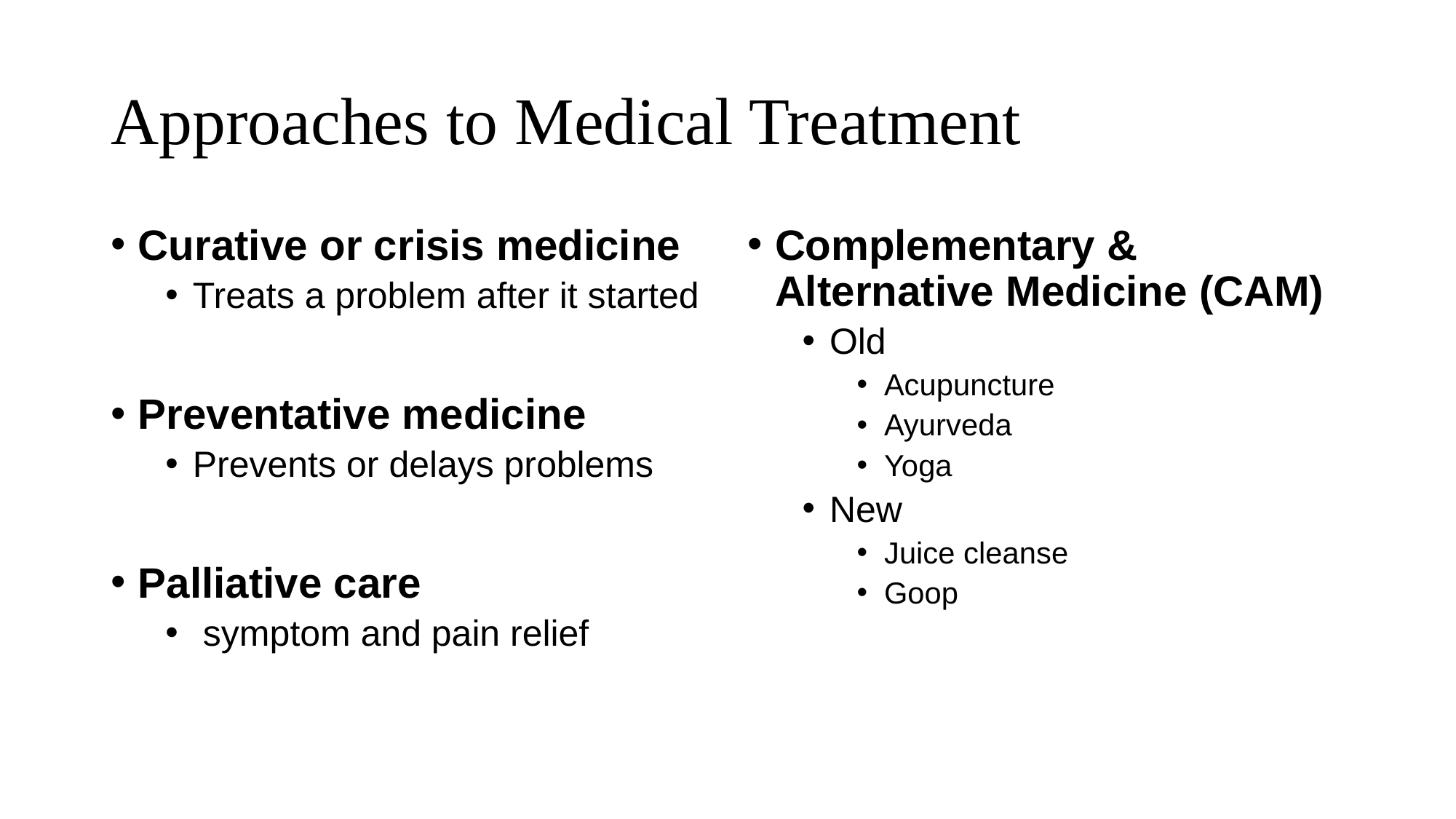

# Approaches to Medical Treatment
Curative or crisis medicine
Treats a problem after it started

Preventative medicine
Prevents or delays problems

Palliative care
 symptom and pain relief
Complementary & Alternative Medicine (CAM)
Old
Acupuncture
Ayurveda
Yoga
New
Juice cleanse
Goop